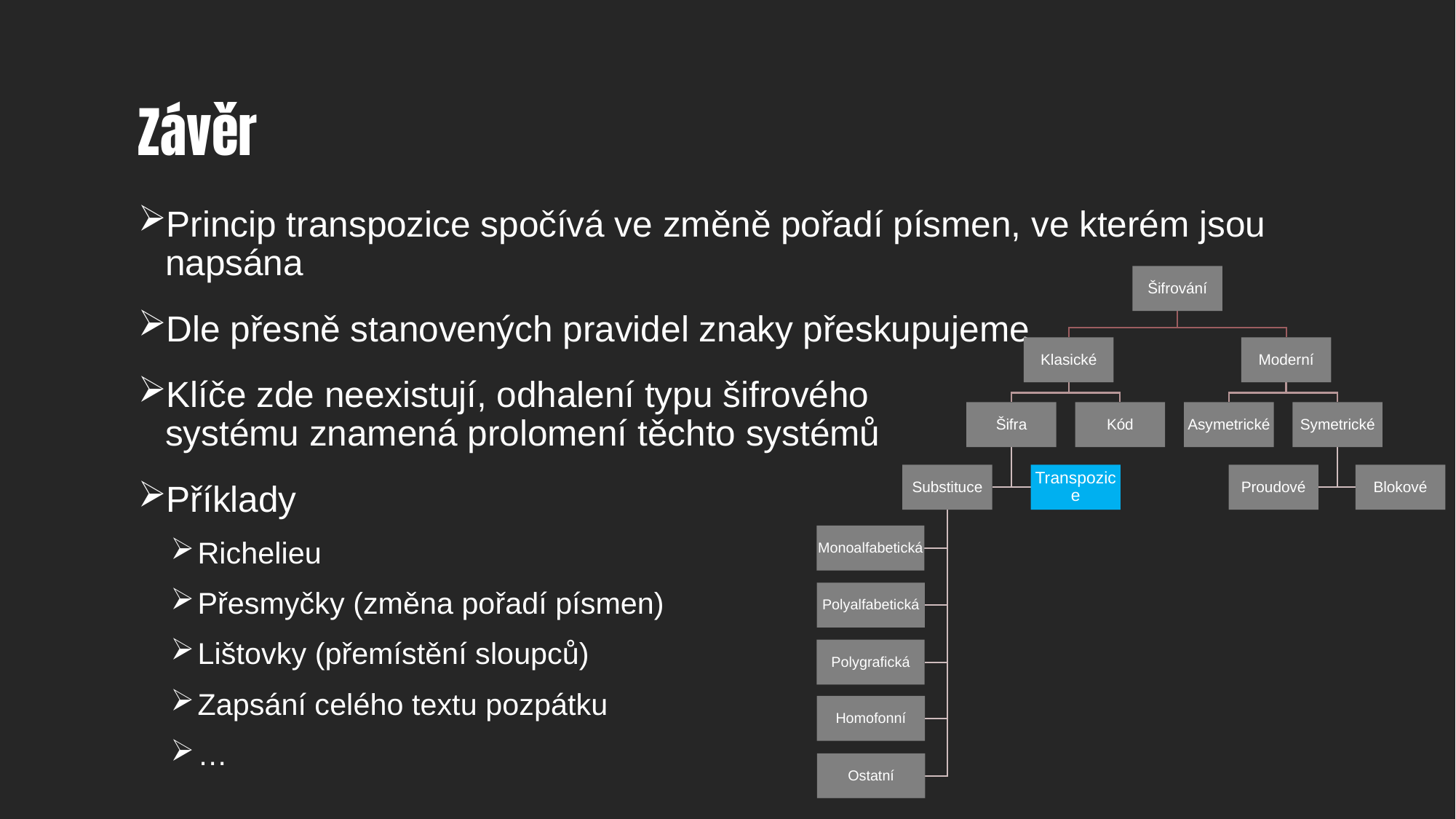

# Závěr
Princip transpozice spočívá ve změně pořadí písmen, ve kterém jsou napsána
Dle přesně stanovených pravidel znaky přeskupujeme
Klíče zde neexistují, odhalení typu šifrového
systému znamená prolomení těchto systémů
Příklady
Richelieu
Přesmyčky (změna pořadí písmen)
Lištovky (přemístění sloupců)
Zapsání celého textu pozpátku
…
Šifrování
Klasické
Šifra
Substituce
Polyalfabetická
Polygrafická
Homofonní
Ostatní
Monoalfabetická
Transpozice
Kód
Moderní
Asymetrické
Symetrické
Proudové
Blokové